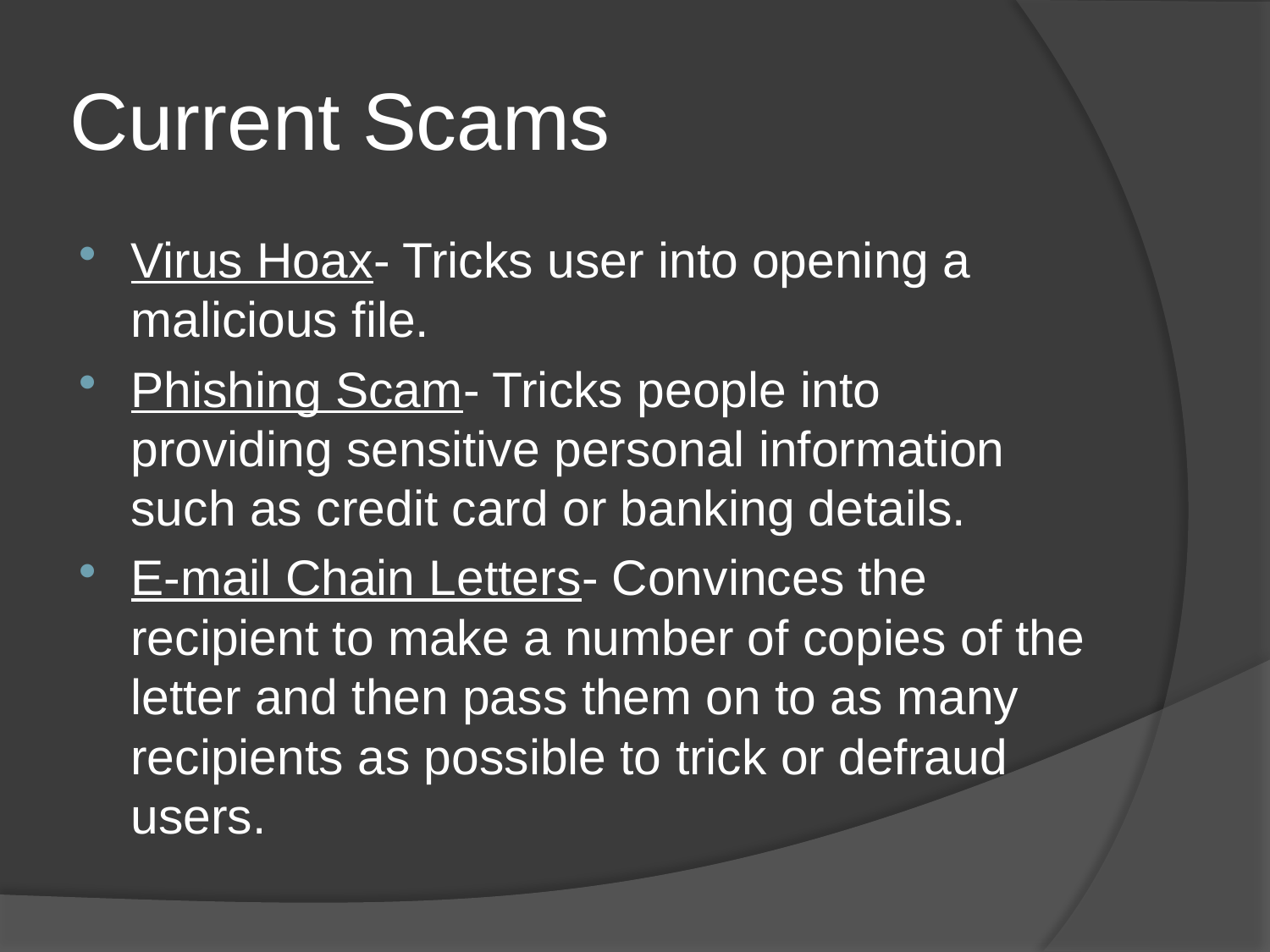

# Current Scams
Virus Hoax- Tricks user into opening a malicious file.
Phishing Scam- Tricks people into providing sensitive personal information such as credit card or banking details.
E-mail Chain Letters- Convinces the recipient to make a number of copies of the letter and then pass them on to as many recipients as possible to trick or defraud users.